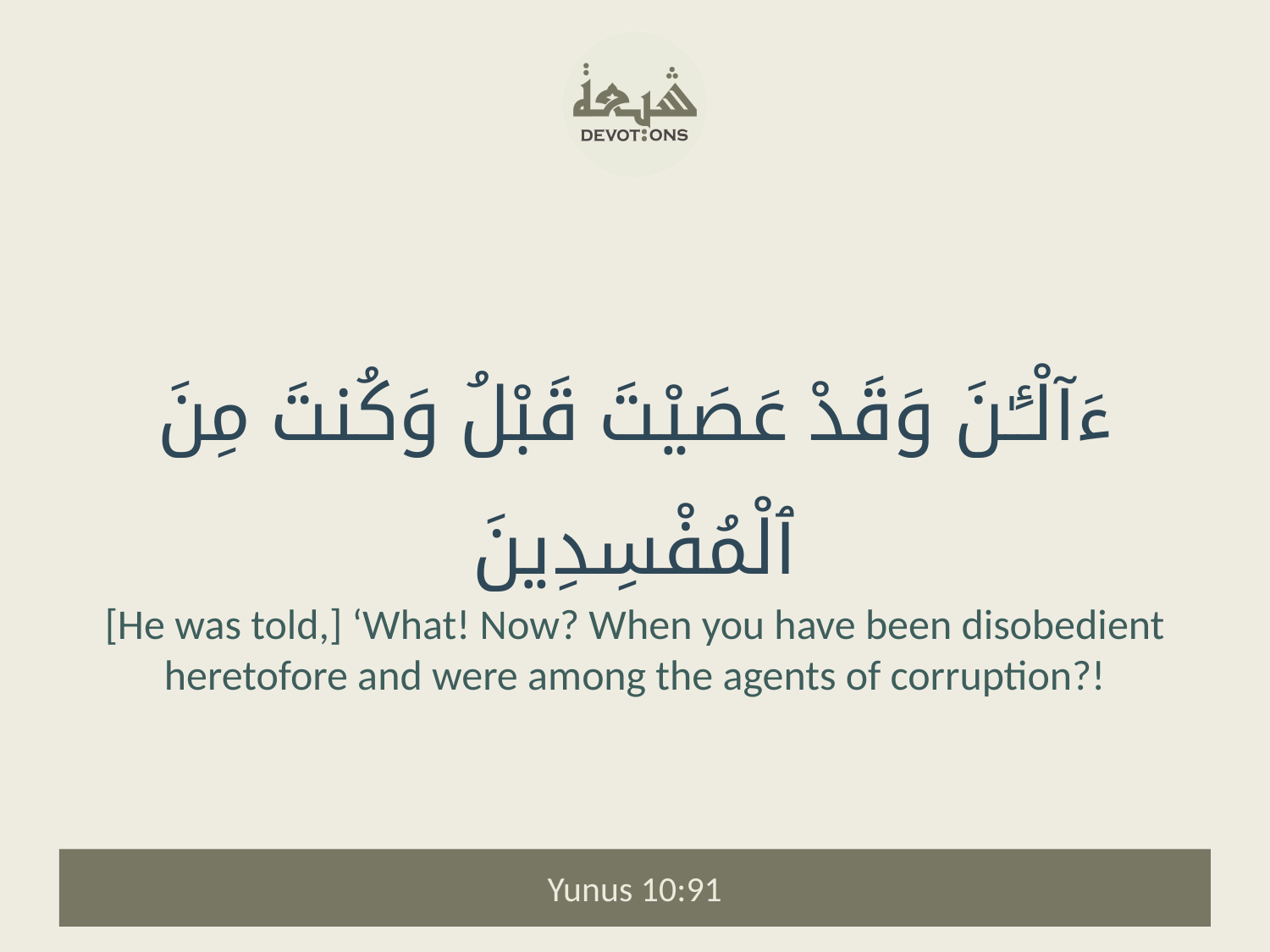

ءَآلْـَٔـٰنَ وَقَدْ عَصَيْتَ قَبْلُ وَكُنتَ مِنَ ٱلْمُفْسِدِينَ
[He was told,] ‘What! Now? When you have been disobedient heretofore and were among the agents of corruption?!
Yunus 10:91